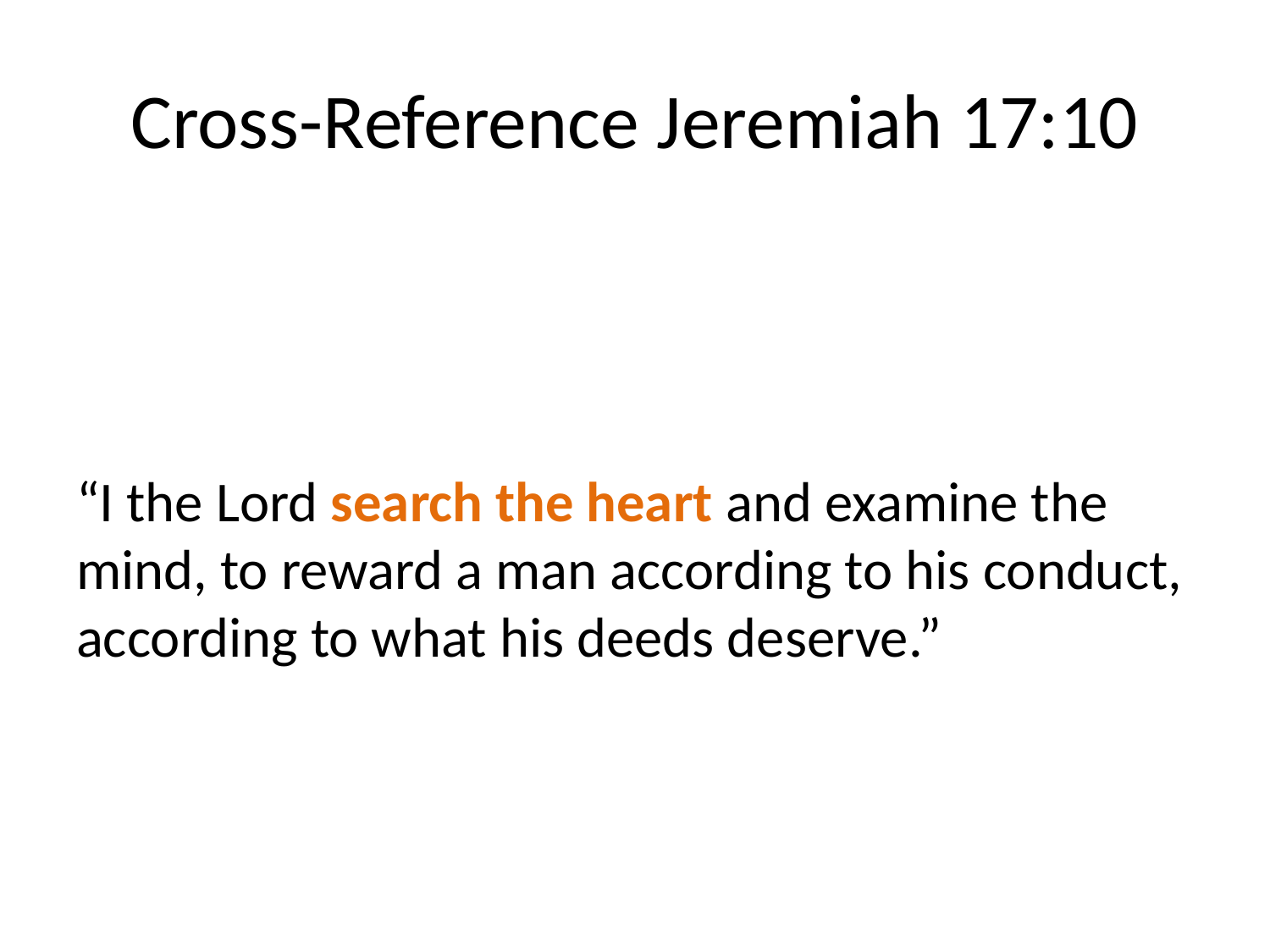

# Cross-Reference Jeremiah 17:10

“I the Lord search the heart and examine the mind, to reward a man according to his conduct, according to what his deeds deserve.”